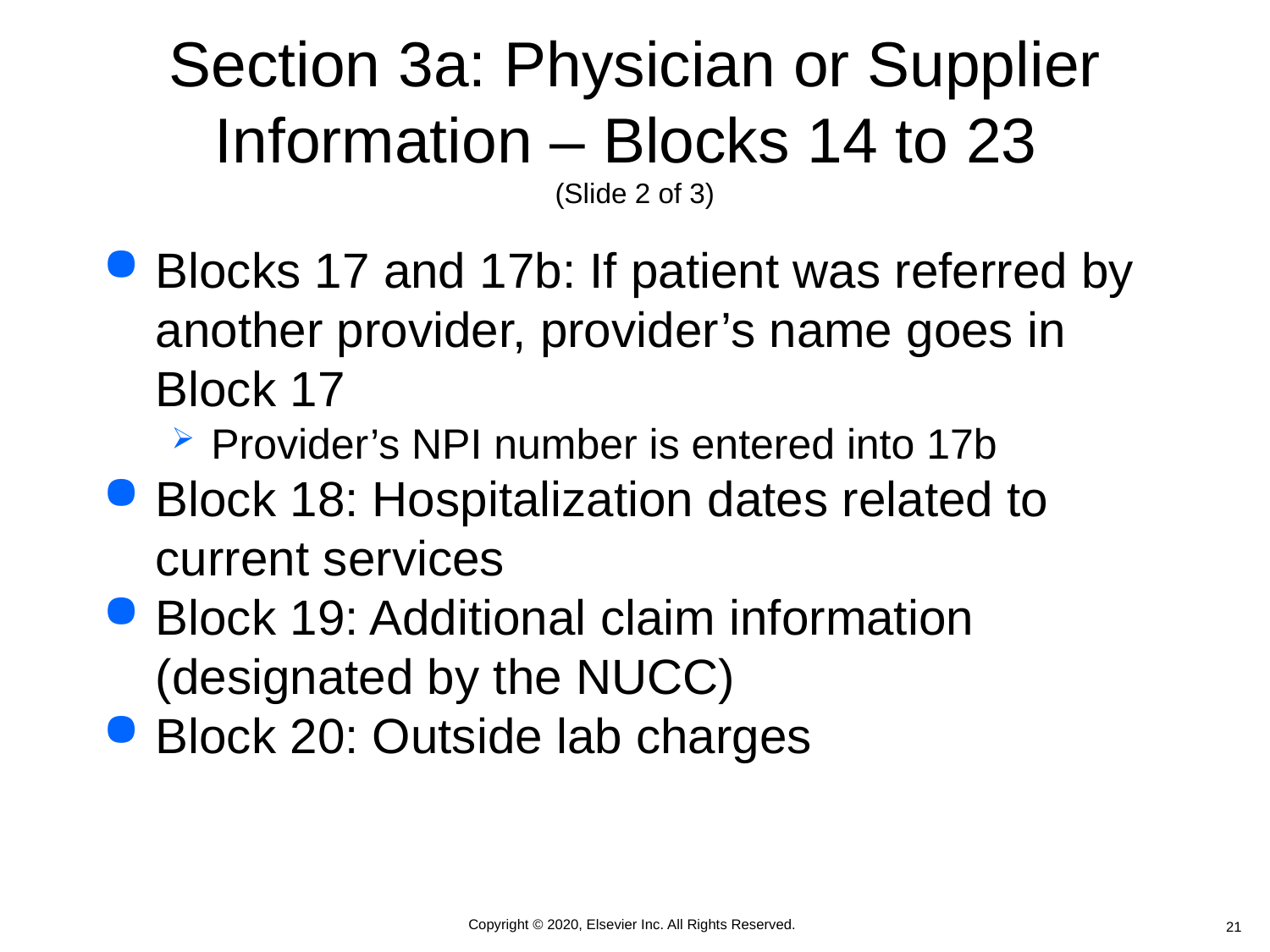

# Section 3a: Physician or Supplier Information – Blocks 14 to 23 (Slide 2 of 3)
Blocks 17 and 17b: If patient was referred by another provider, provider’s name goes in Block 17
Provider’s NPI number is entered into 17b
Block 18: Hospitalization dates related to current services
Block 19: Additional claim information (designated by the NUCC)
Block 20: Outside lab charges